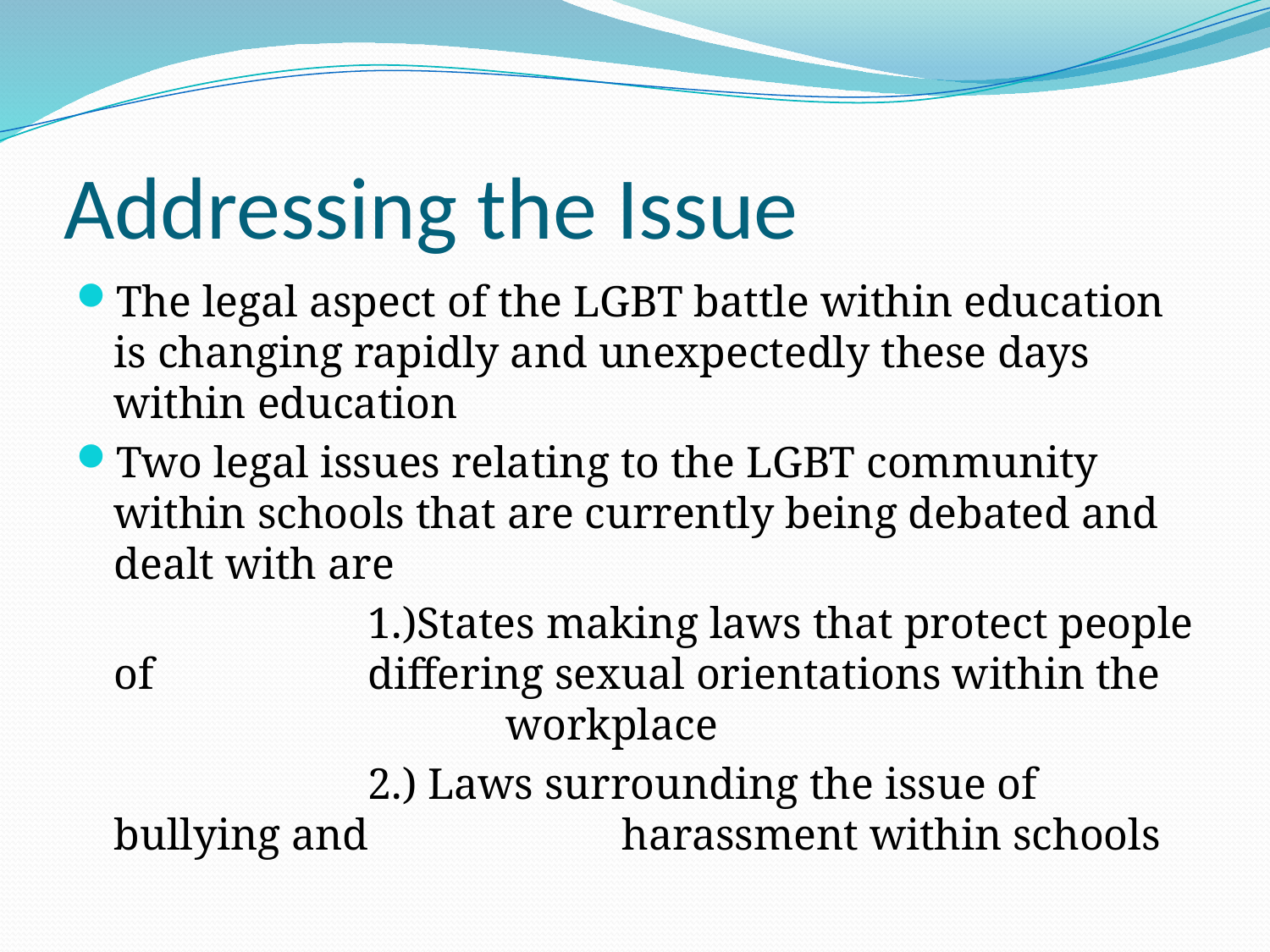

# Addressing the Issue
The legal aspect of the LGBT battle within education is changing rapidly and unexpectedly these days within education
Two legal issues relating to the LGBT community within schools that are currently being debated and dealt with are
			1.)States making laws that protect people of 		differing sexual orientations within the 			 workplace
			2.) Laws surrounding the issue of bullying and 		harassment within schools